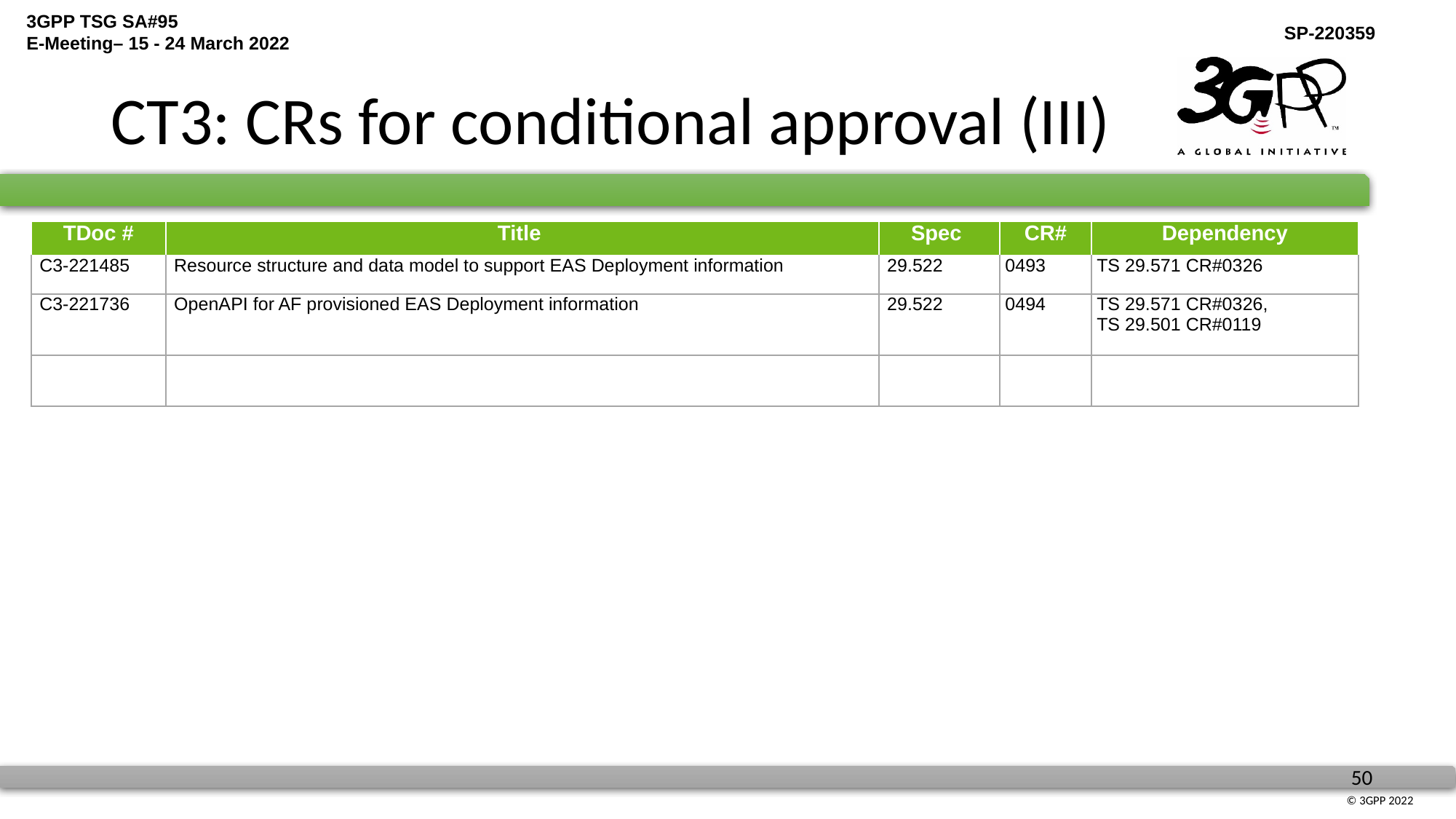

# CT3: CRs for conditional approval (III)
| TDoc # | Title | Spec | CR# | Dependency |
| --- | --- | --- | --- | --- |
| C3-221485 | Resource structure and data model to support EAS Deployment information | 29.522 | 0493 | TS 29.571 CR#0326 |
| C3-221736 | OpenAPI for AF provisioned EAS Deployment information | 29.522 | 0494 | TS 29.571 CR#0326, TS 29.501 CR#0119 |
|  |  |  |  |  |